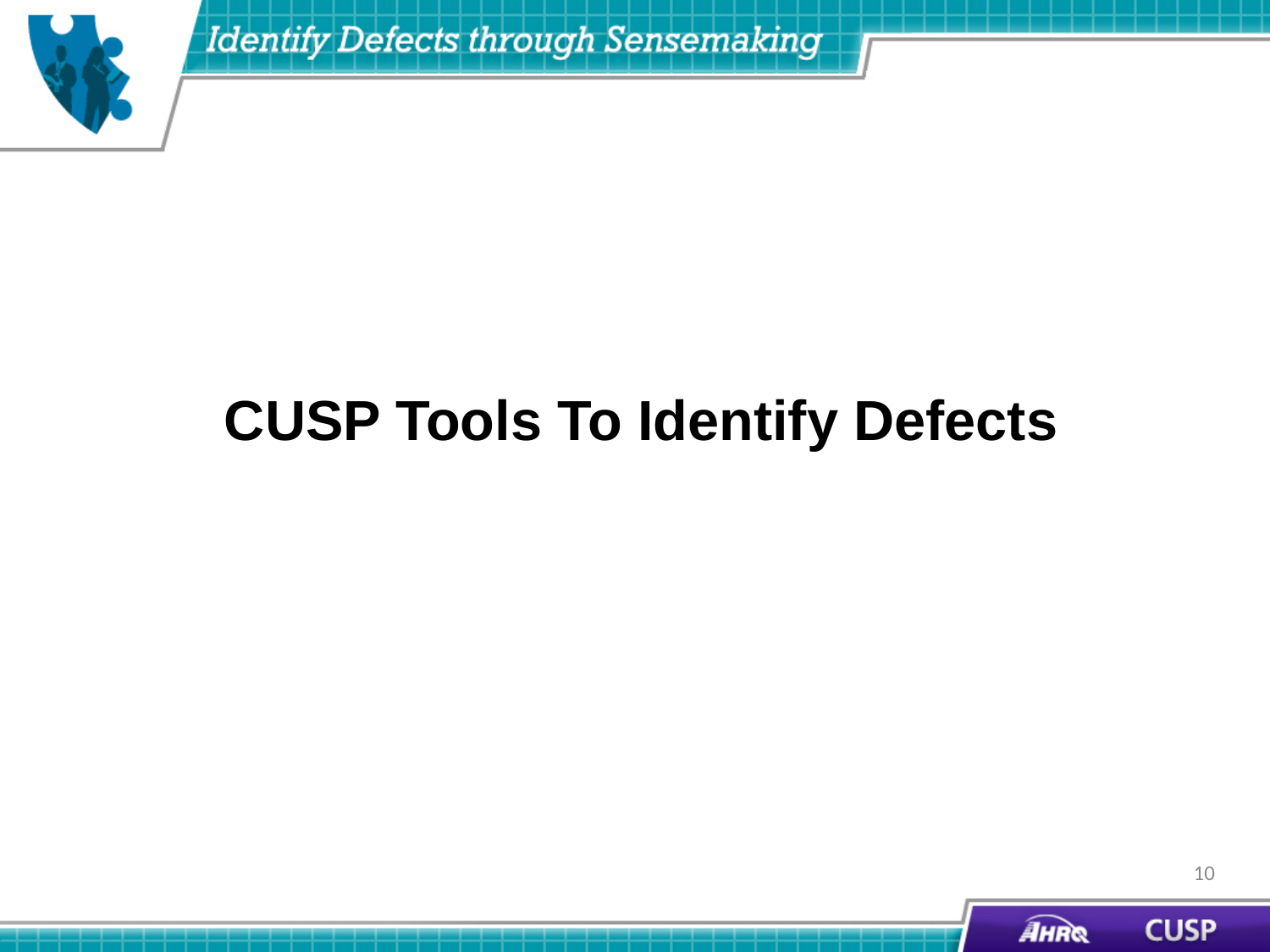

# CUSP Tools To Identify Defects
10